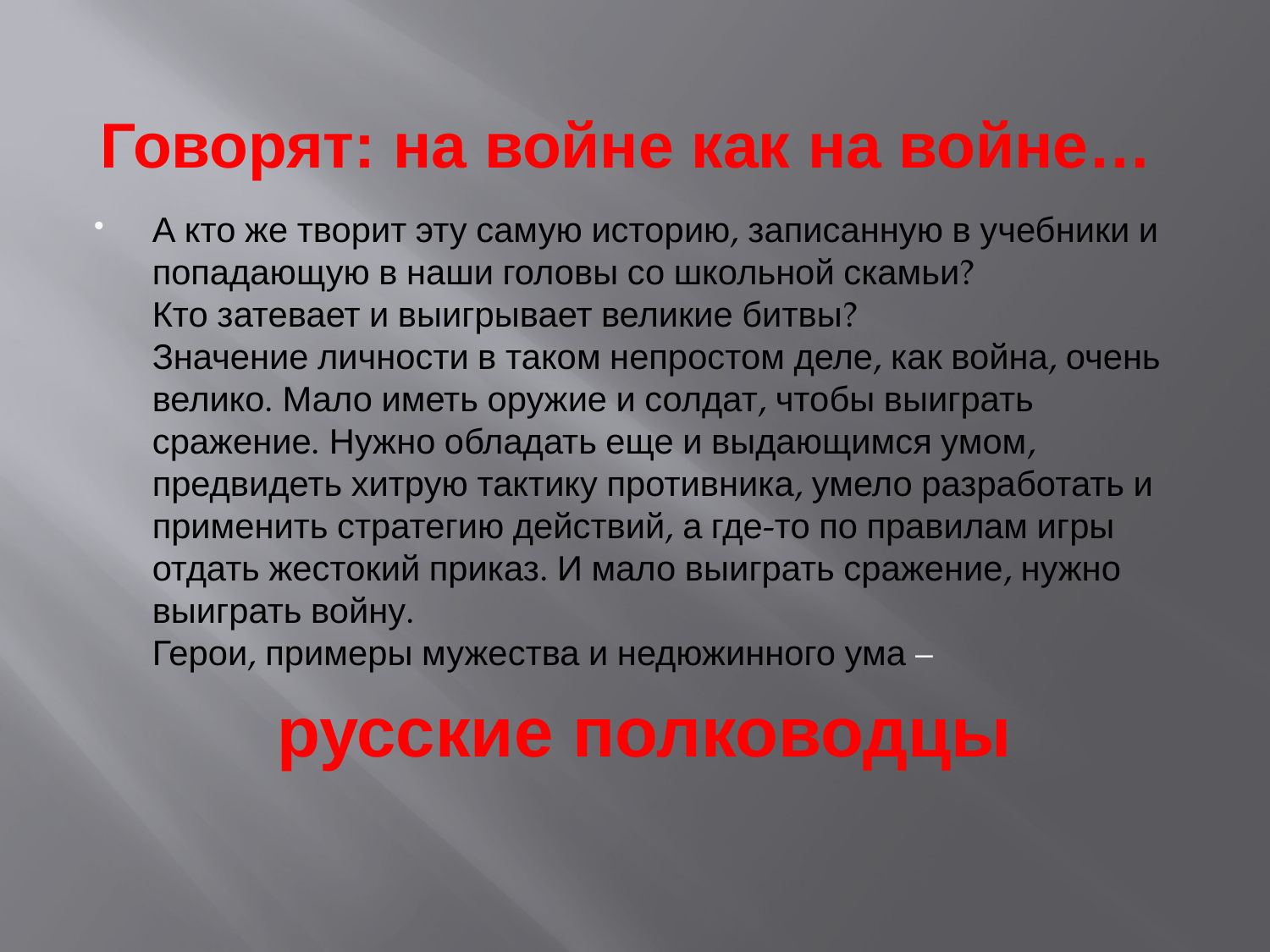

# Говорят: на войне как на войне…
А кто же творит эту самую историю, записанную в учебники и попадающую в наши головы со школьной скамьи?                   Кто затевает и выигрывает великие битвы?
Значение личности в таком непростом деле, как война, очень велико. Мало иметь оружие и солдат, чтобы выиграть сражение. Нужно обладать еще и выдающимся умом, предвидеть хитрую тактику противника, умело разработать и применить стратегию действий, а где-то по правилам игры отдать жестокий приказ. И мало выиграть сражение, нужно выиграть войну.
Герои, примеры мужества и недюжинного ума –
русские полководцы